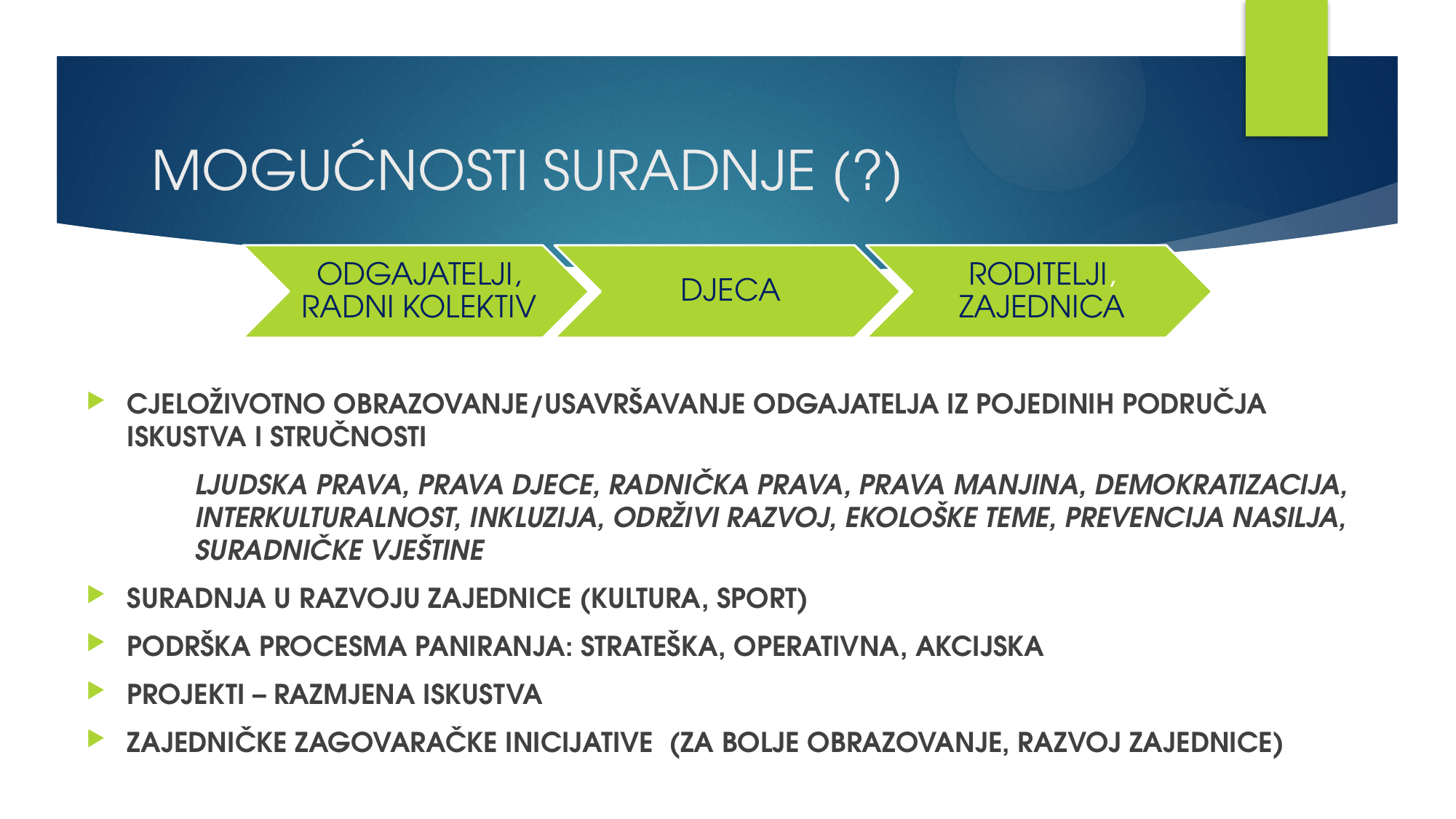

# MOGUĆNOSTI SURADNJE (?)
ODGAJATELJI, RADNI KOLEKTIV
DJECA
RODITELJI, ZAJEDNICA

CJELOŽIVOTNO OBRAZOVANJE/USAVRŠAVANJE ODGAJATELJA IZ POJEDINIH PODRUČJA ISKUSTVA I STRUČNOSTI
	LJUDSKA PRAVA, PRAVA DJECE, RADNIČKA PRAVA, PRAVA MANJINA, DEMOKRATIZACIJA, 	INTERKULTURALNOST, INKLUZIJA, ODRŽIVI RAZVOJ, EKOLOŠKE TEME, PREVENCIJA NASILJA, 	SURADNIČKE VJEŠTINE
SURADNJA U RAZVOJU ZAJEDNICE (KULTURA, SPORT)
PODRŠKA PROCESMA PANIRANJA: STRATEŠKA, OPERATIVNA, AKCIJSKA
PROJEKTI – RAZMJENA ISKUSTVA
ZAJEDNIČKE ZAGOVARAČKE INICIJATIVE  (ZA BOLJE OBRAZOVANJE, RAZVOJ ZAJEDNICE)